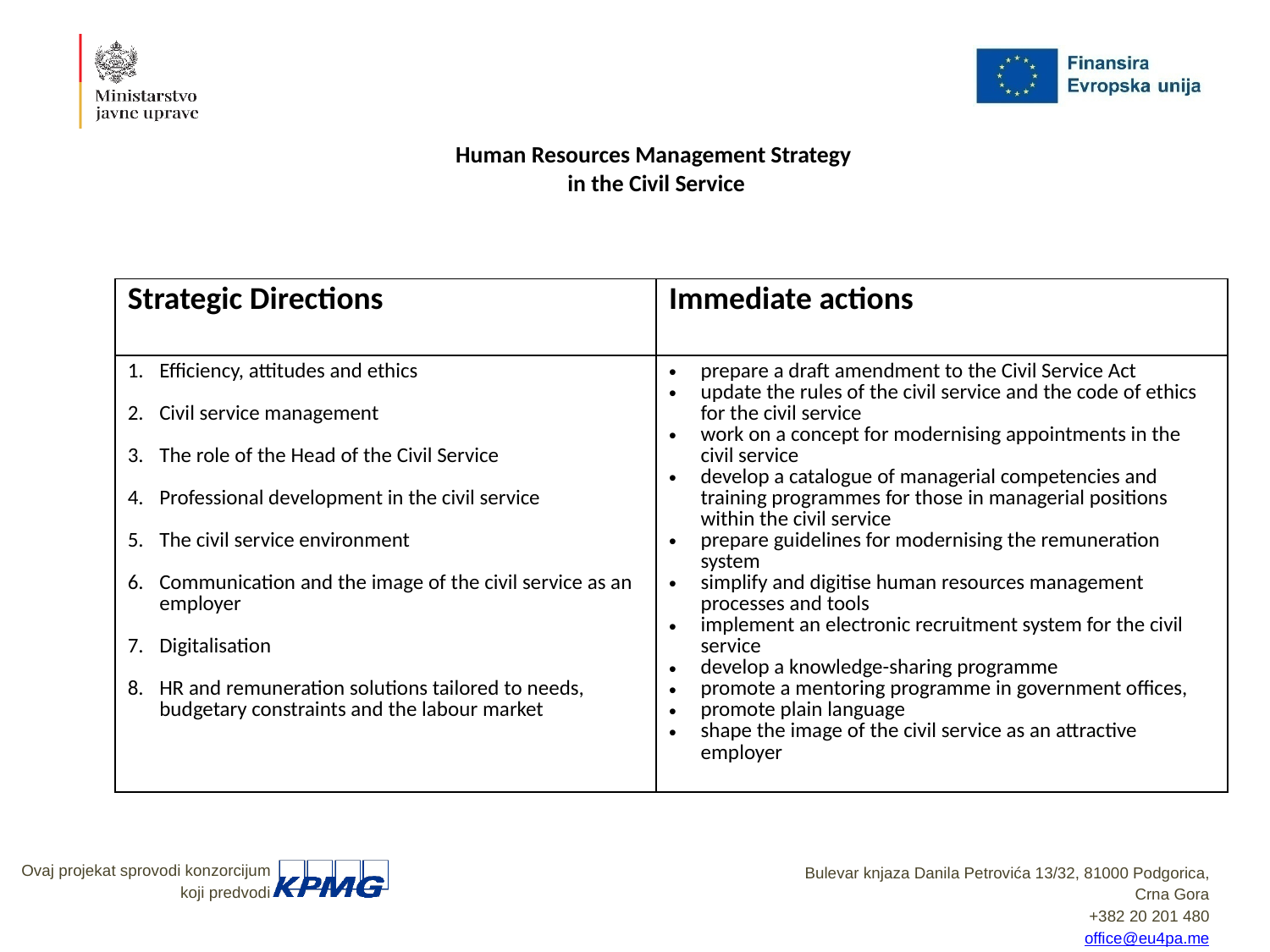

# Human Resources Management Strategy in the Civil Service

| Strategic Directions | Immediate actions |
| --- | --- |
| Efficiency, attitudes and ethics Civil service management The role of the Head of the Civil Service Professional development in the civil service The civil service environment Communication and the image of the civil service as an employer Digitalisation HR and remuneration solutions tailored to needs, budgetary constraints and the labour market | prepare a draft amendment to the Civil Service Act update the rules of the civil service and the code of ethics for the civil service work on a concept for modernising appointments in the civil service develop a catalogue of managerial competencies and training programmes for those in managerial positions within the civil service prepare guidelines for modernising the remuneration system simplify and digitise human resources management processes and tools implement an electronic recruitment system for the civil service develop a knowledge-sharing programme promote a mentoring programme in government offices, promote plain language shape the image of the civil service as an attractive employer |